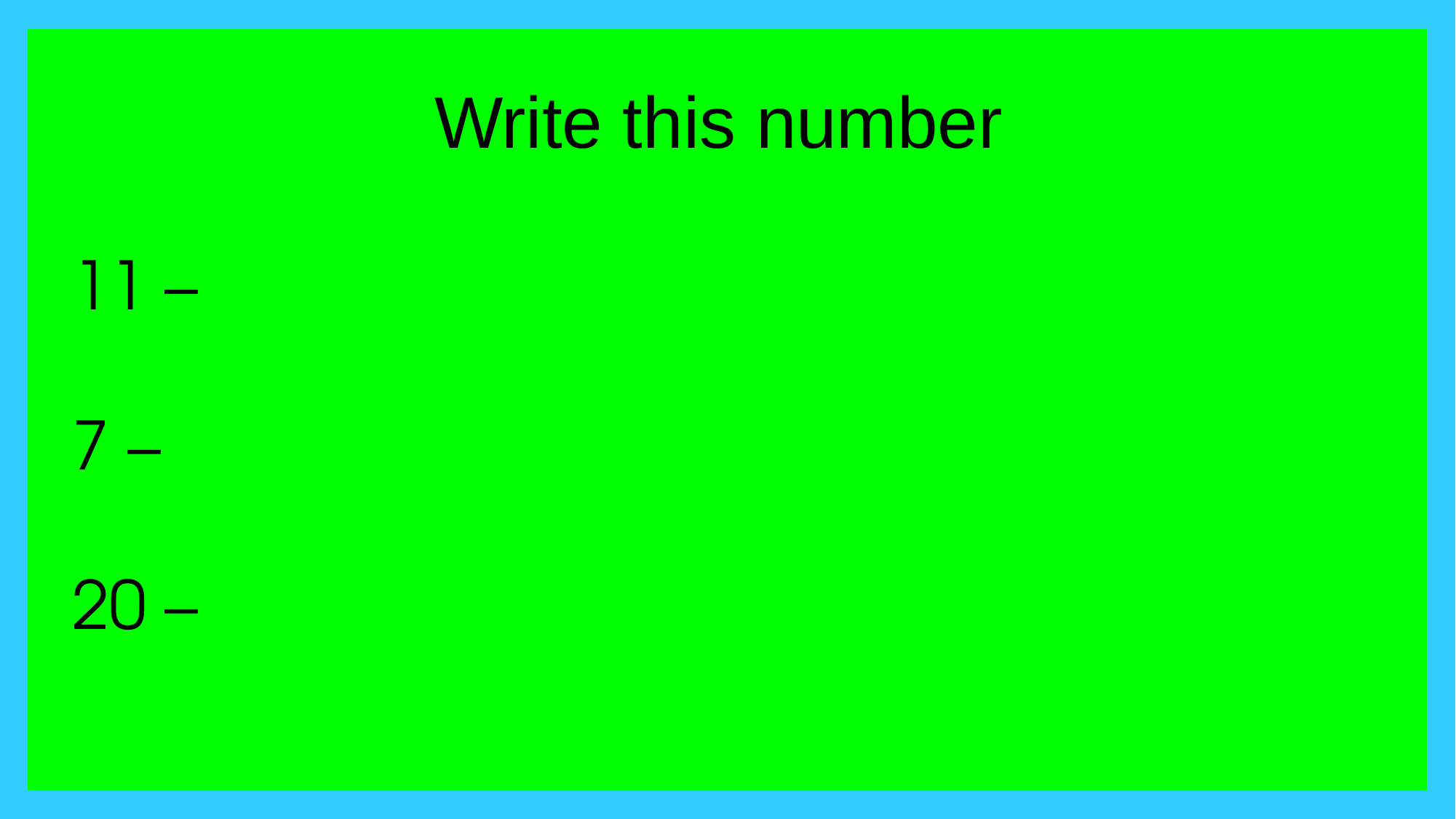

Write this number

11 –

7 –

20 –